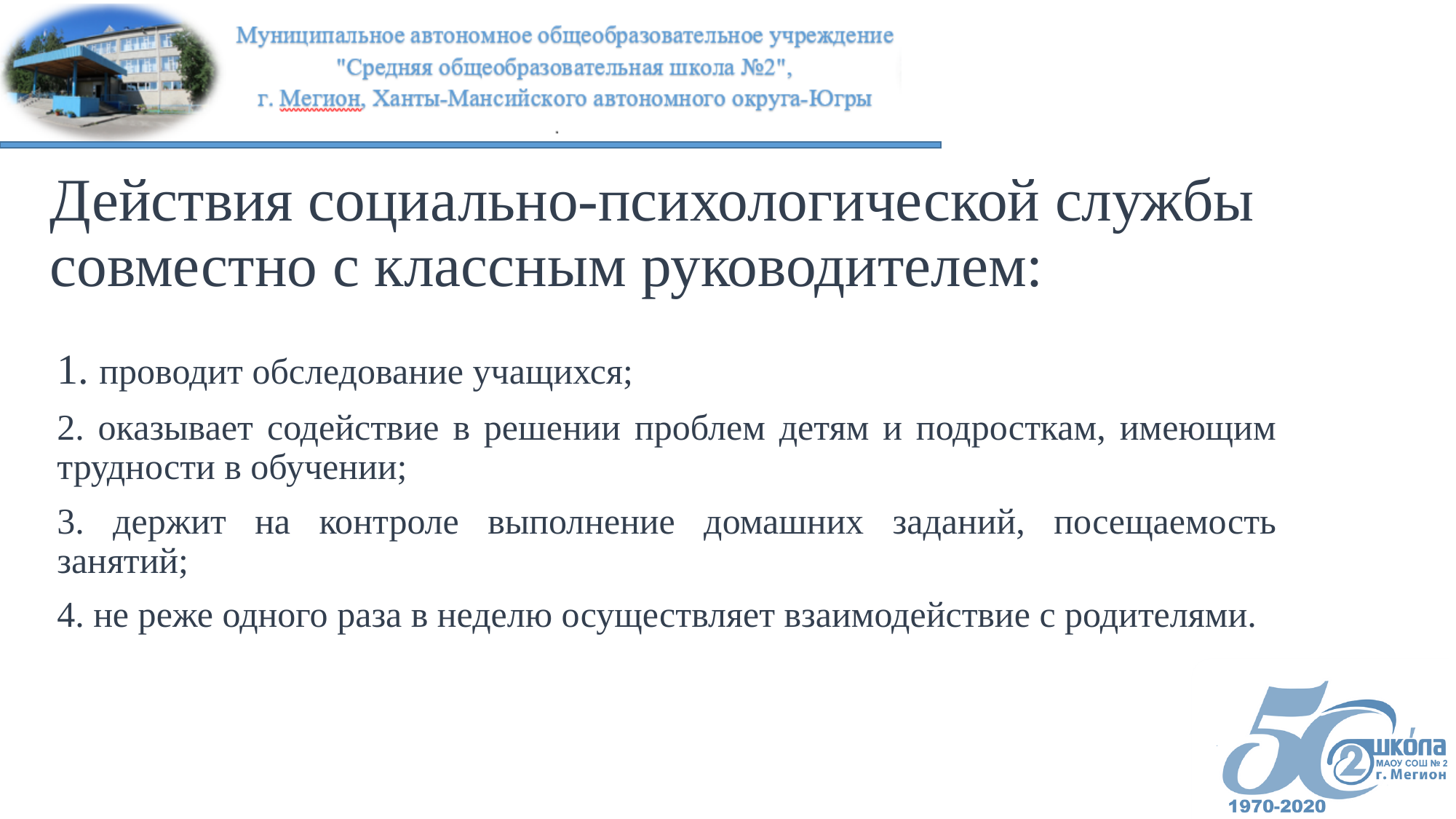

# Действия социально-психологической службы совместно с классным руководителем:
1. проводит обследование учащихся;
2. оказывает содействие в решении проблем детям и подросткам, имеющим трудности в обучении;
3. держит на контроле выполнение домашних заданий, посещаемость занятий;
4. не реже одного раза в неделю осуществляет взаимодействие с родителями.